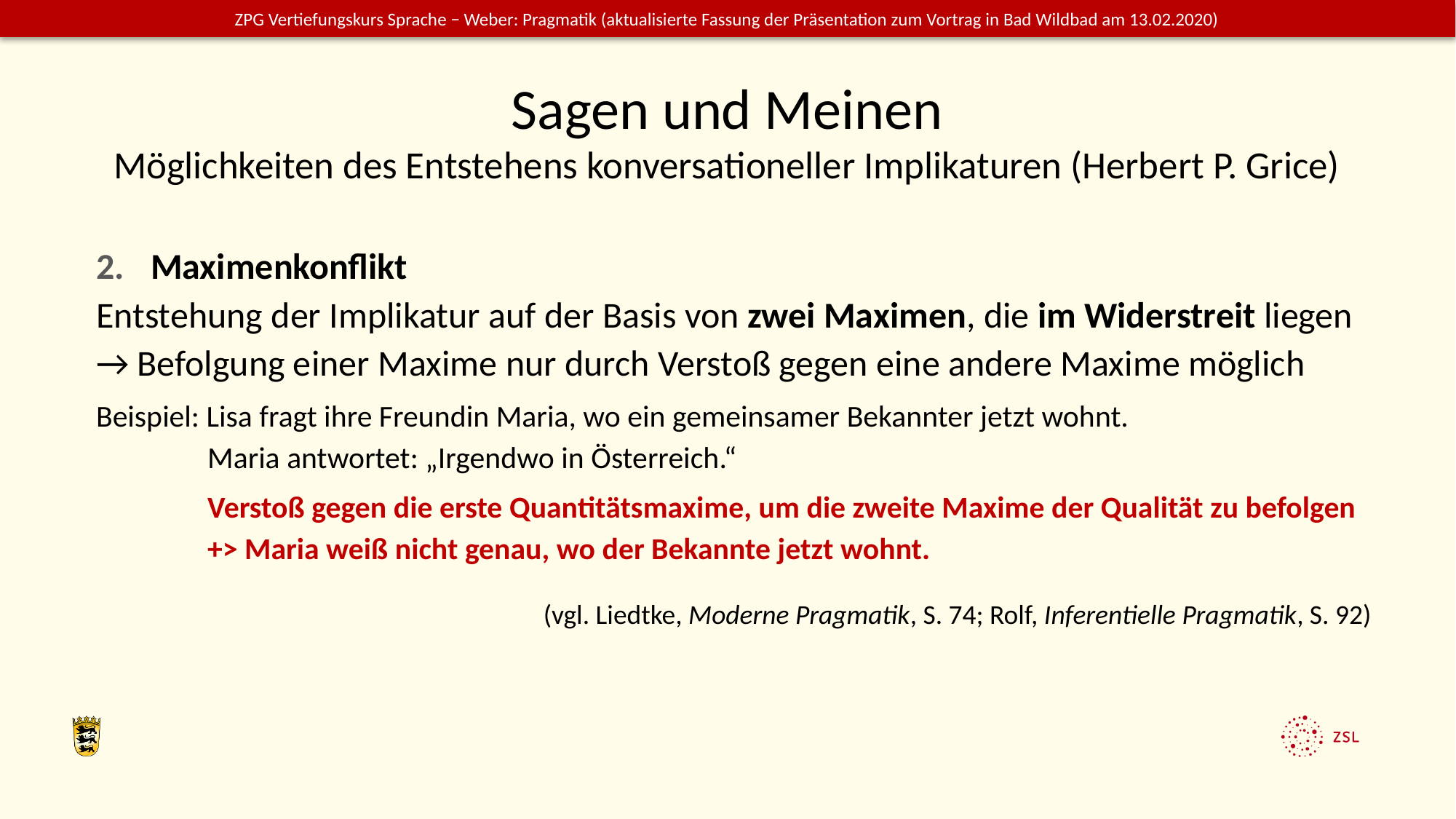

# Sagen und Meinen Möglichkeiten des Entstehens konversationeller Implikaturen (Herbert P. Grice)
Maximenkonflikt
Entstehung der Implikatur auf der Basis von zwei Maximen, die im Widerstreit liegen
→ Befolgung einer Maxime nur durch Verstoß gegen eine andere Maxime möglich
Beispiel: Lisa fragt ihre Freundin Maria, wo ein gemeinsamer Bekannter jetzt wohnt.
Maria antwortet: „Irgendwo in Österreich.“
Verstoß gegen die erste Quantitätsmaxime, um die zweite Maxime der Qualität zu befolgen
+> Maria weiß nicht genau, wo der Bekannte jetzt wohnt.
(vgl. Liedtke, Moderne Pragmatik, S. 74; Rolf, Inferentielle Pragmatik, S. 92)